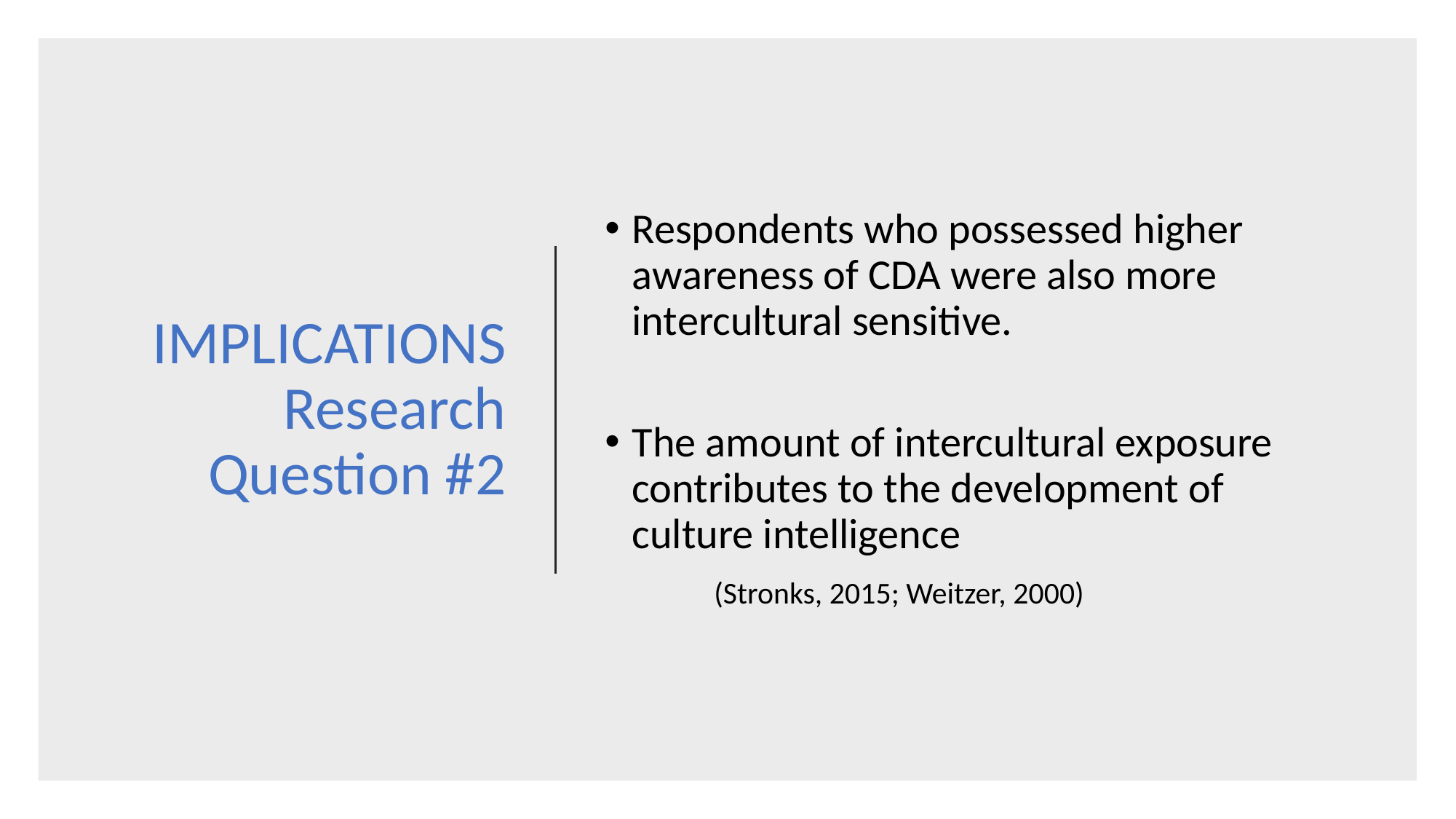

# IMPLICATIONS Research Question #2
Respondents who possessed higher awareness of CDA were also more intercultural sensitive.

The amount of intercultural exposure contributes to the development of culture intelligence
	(Stronks, 2015; Weitzer, 2000)